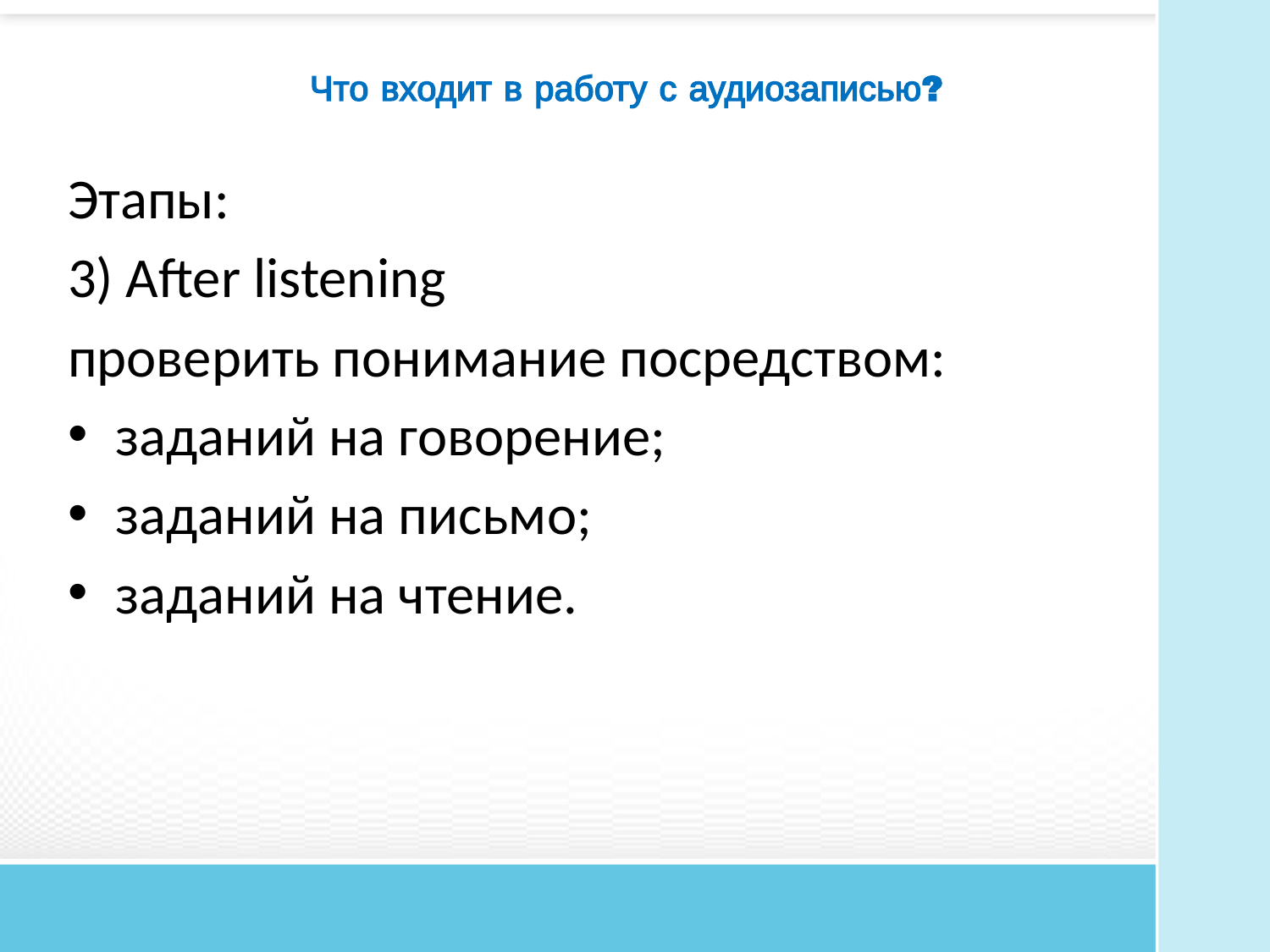

# Что входит в работу с аудиозаписью?
Этапы:
3) After listening
проверить понимание посредством:
заданий на говорение;
заданий на письмо;
заданий на чтение.